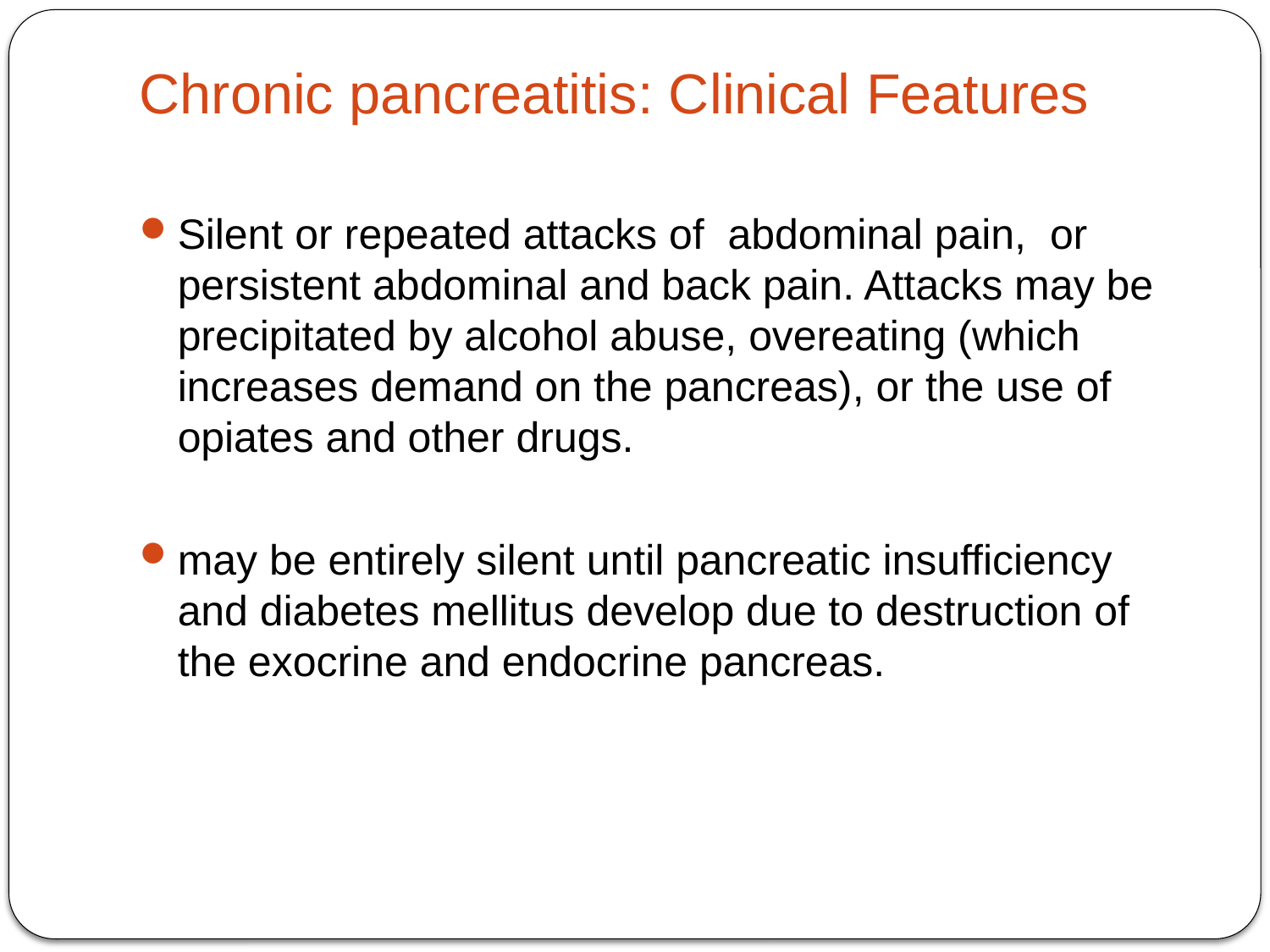

# Chronic pancreatitis: Clinical Features
Silent or repeated attacks of  abdominal pain,  or persistent abdominal and back pain. Attacks may be precipitated by alcohol abuse, overeating (which increases demand on the pancreas), or the use of opiates and other drugs.

may be entirely silent until pancreatic insufficiency and diabetes mellitus develop due to destruction of the exocrine and endocrine pancreas.